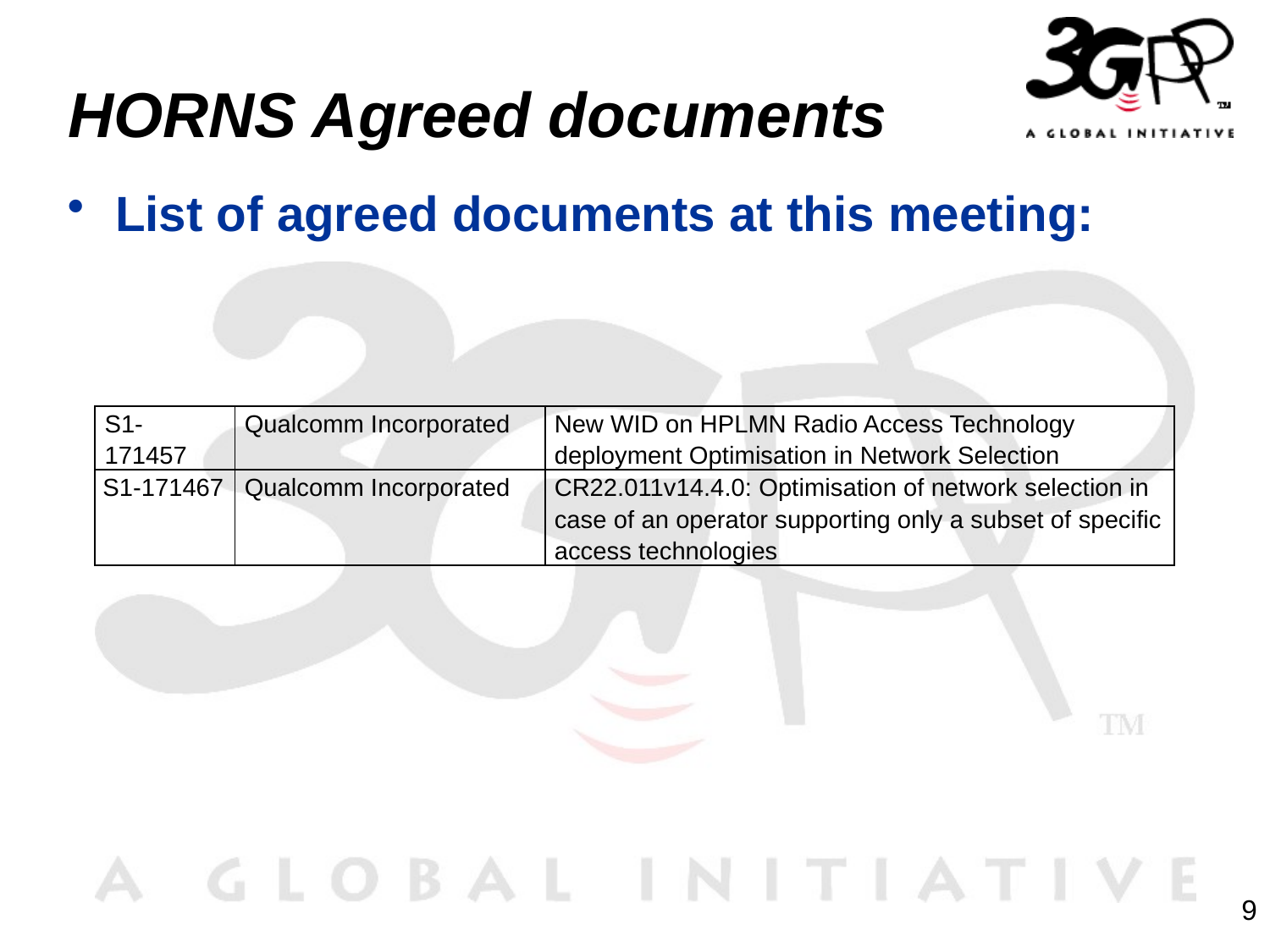

# HORNS Agreed documents
List of agreed documents at this meeting:

| S1-171457 | Qualcomm Incorporated | New WID on HPLMN Radio Access Technology deployment Optimisation in Network Selection |
| --- | --- | --- |
| S1-171467 | Qualcomm Incorporated | CR22.011v14.4.0: Optimisation of network selection in case of an operator supporting only a subset of specific access technologies |
9